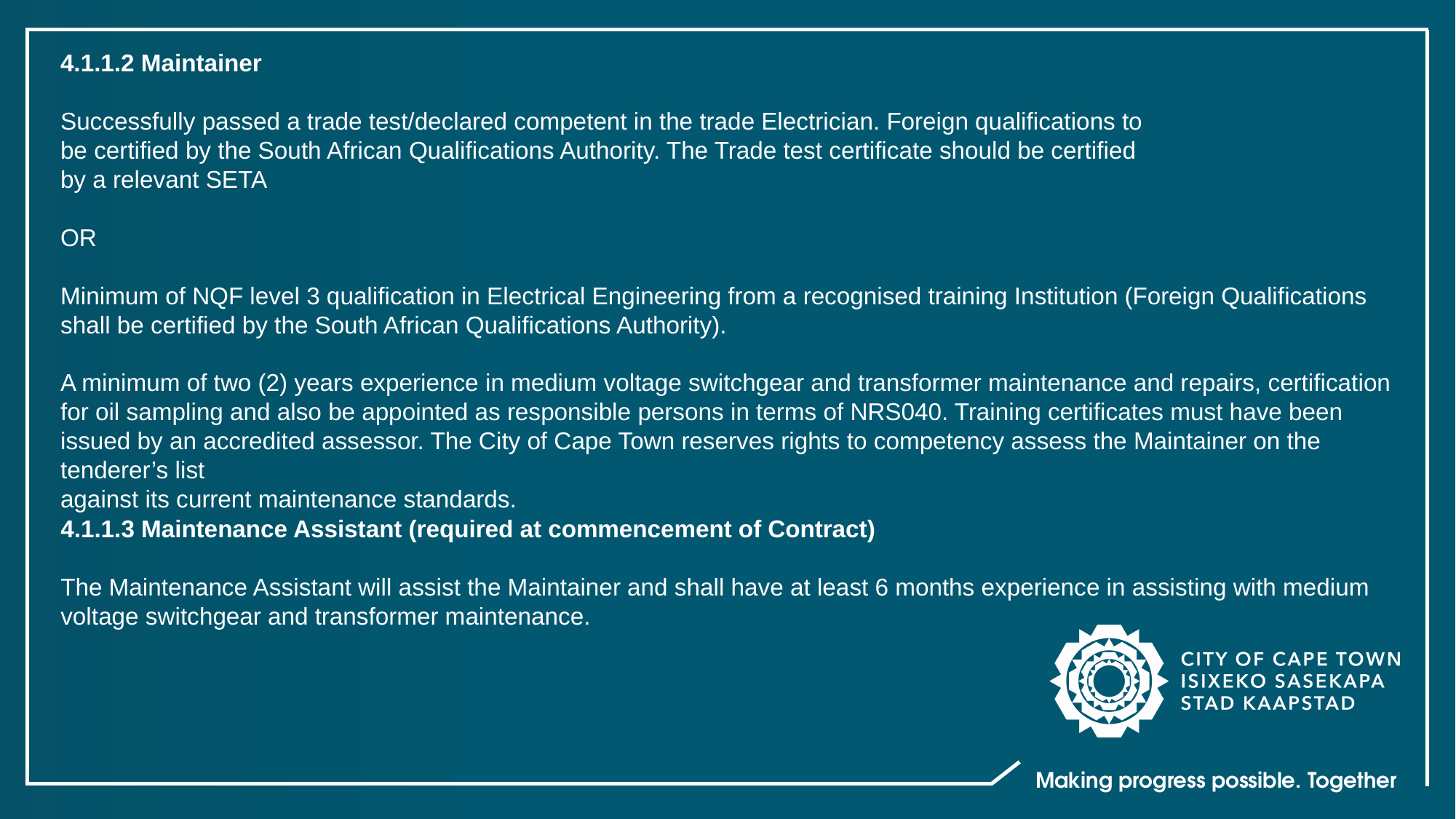

4.1.1.2 Maintainer

Successfully passed a trade test/declared competent in the trade Electrician. Foreign qualifications to
be certified by the South African Qualifications Authority. The Trade test certificate should be certified
by a relevant SETA

OR

Minimum of NQF level 3 qualification in Electrical Engineering from a recognised training Institution (Foreign Qualifications shall be certified by the South African Qualifications Authority).

A minimum of two (2) years experience in medium voltage switchgear and transformer maintenance and repairs, certification for oil sampling and also be appointed as responsible persons in terms of NRS040. Training certificates must have been issued by an accredited assessor. The City of Cape Town reserves rights to competency assess the Maintainer on the tenderer’s list
against its current maintenance standards.
4.1.1.3 Maintenance Assistant (required at commencement of Contract)

The Maintenance Assistant will assist the Maintainer and shall have at least 6 months experience in assisting with medium voltage switchgear and transformer maintenance.